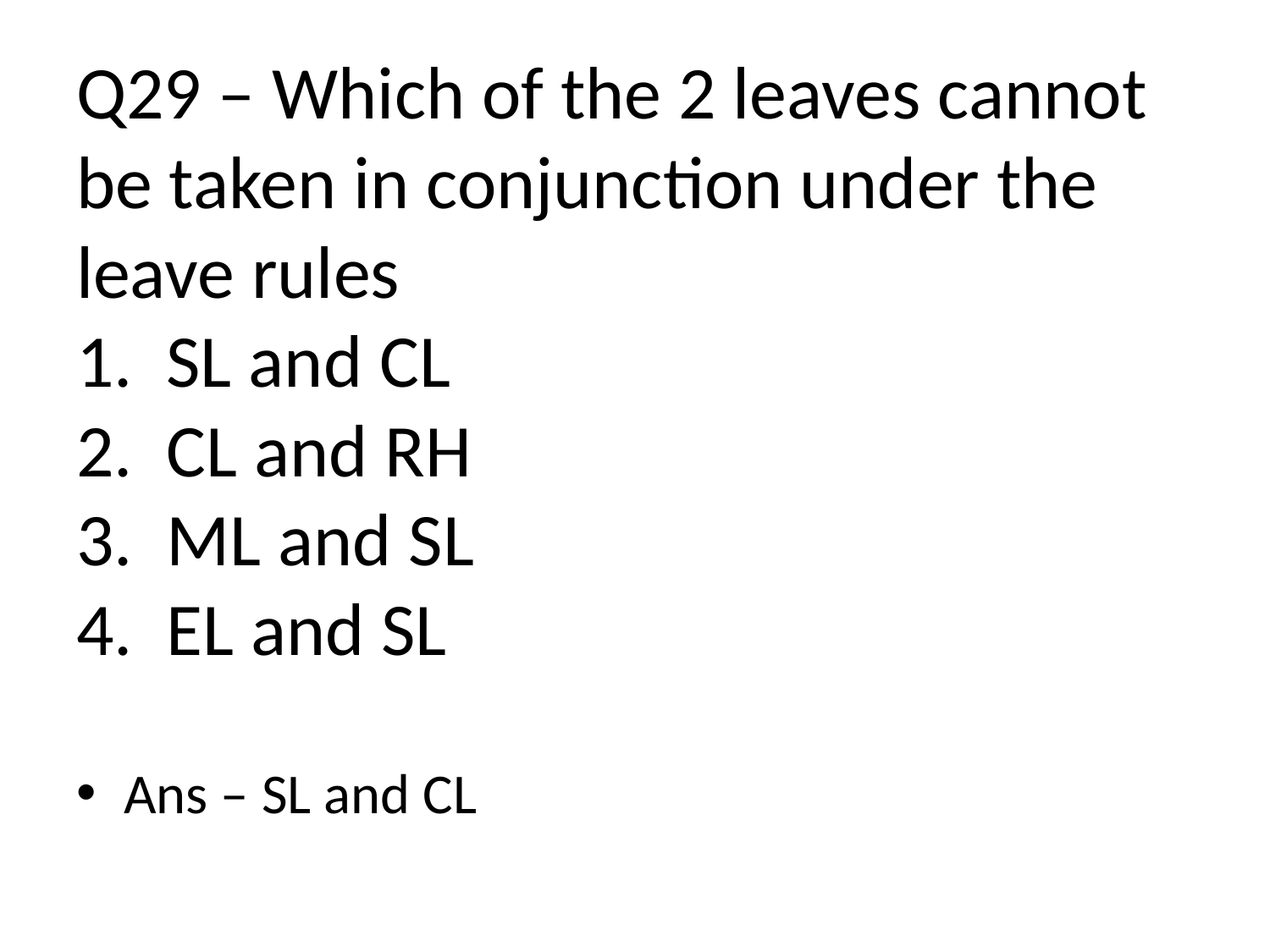

# Q29 – Which of the 2 leaves cannot be taken in conjunction under the leave rules 1.  SL and CL 2.  CL and RH 3.  ML and SL 4.  EL and SL
Ans – SL and CL